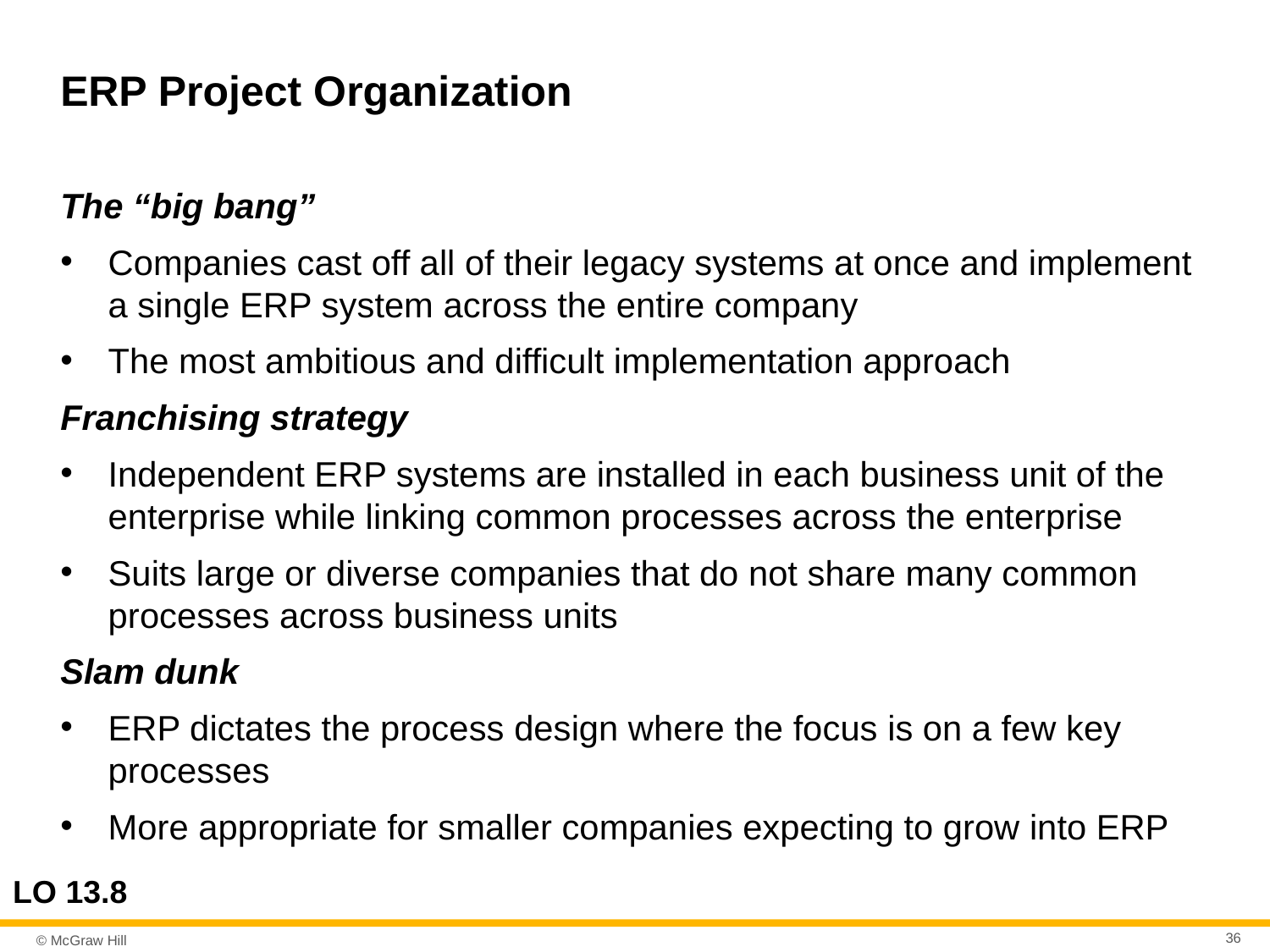

# ERP Project Organization
The “big bang”
Companies cast off all of their legacy systems at once and implement a single ERP system across the entire company
The most ambitious and difficult implementation approach
Franchising strategy
Independent ERP systems are installed in each business unit of the enterprise while linking common processes across the enterprise
Suits large or diverse companies that do not share many common processes across business units
Slam dunk
ERP dictates the process design where the focus is on a few key processes
More appropriate for smaller companies expecting to grow into ERP
LO 13.8